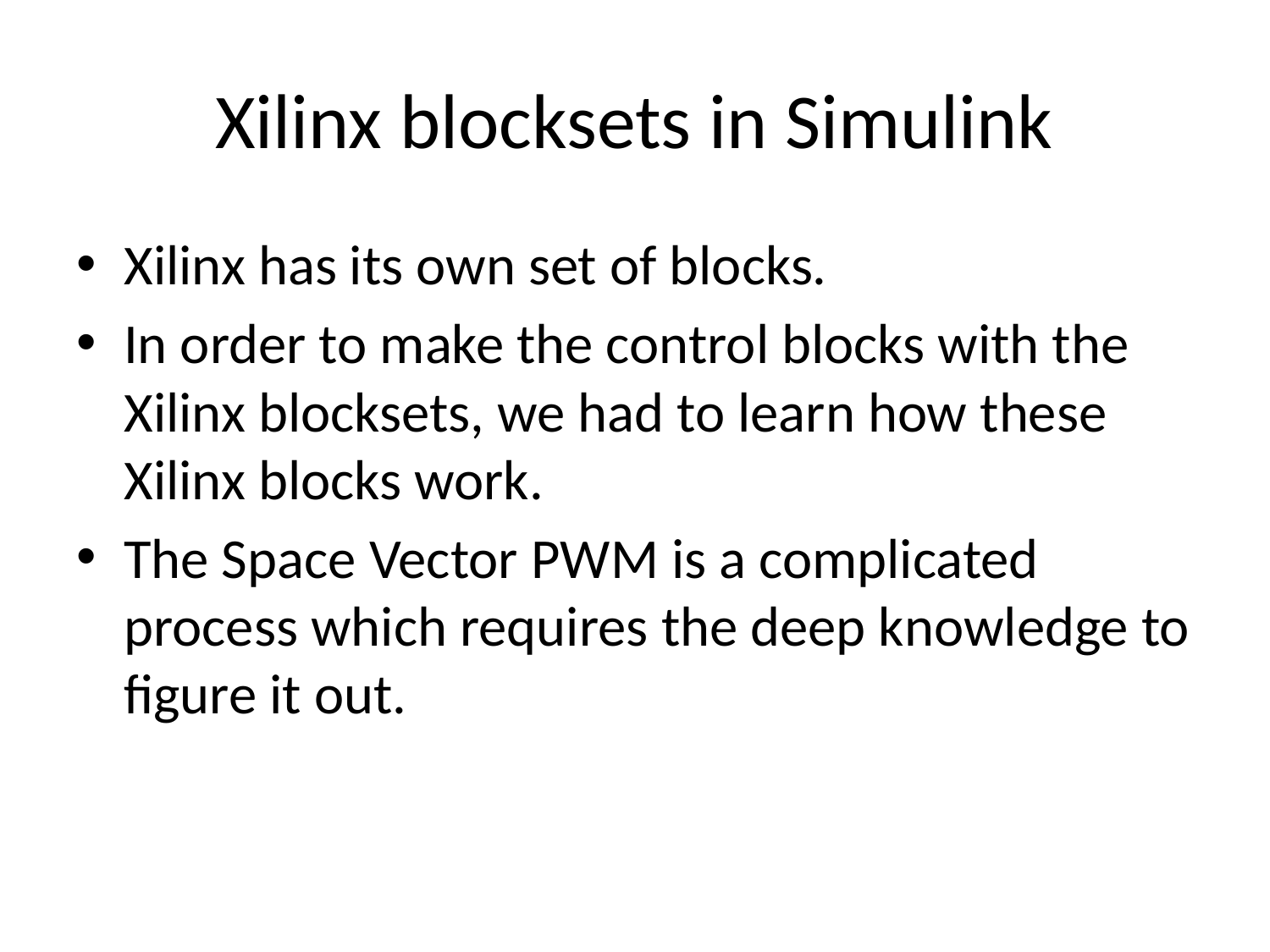

# Xilinx blocksets in Simulink
Xilinx has its own set of blocks.
In order to make the control blocks with the Xilinx blocksets, we had to learn how these Xilinx blocks work.
The Space Vector PWM is a complicated process which requires the deep knowledge to figure it out.